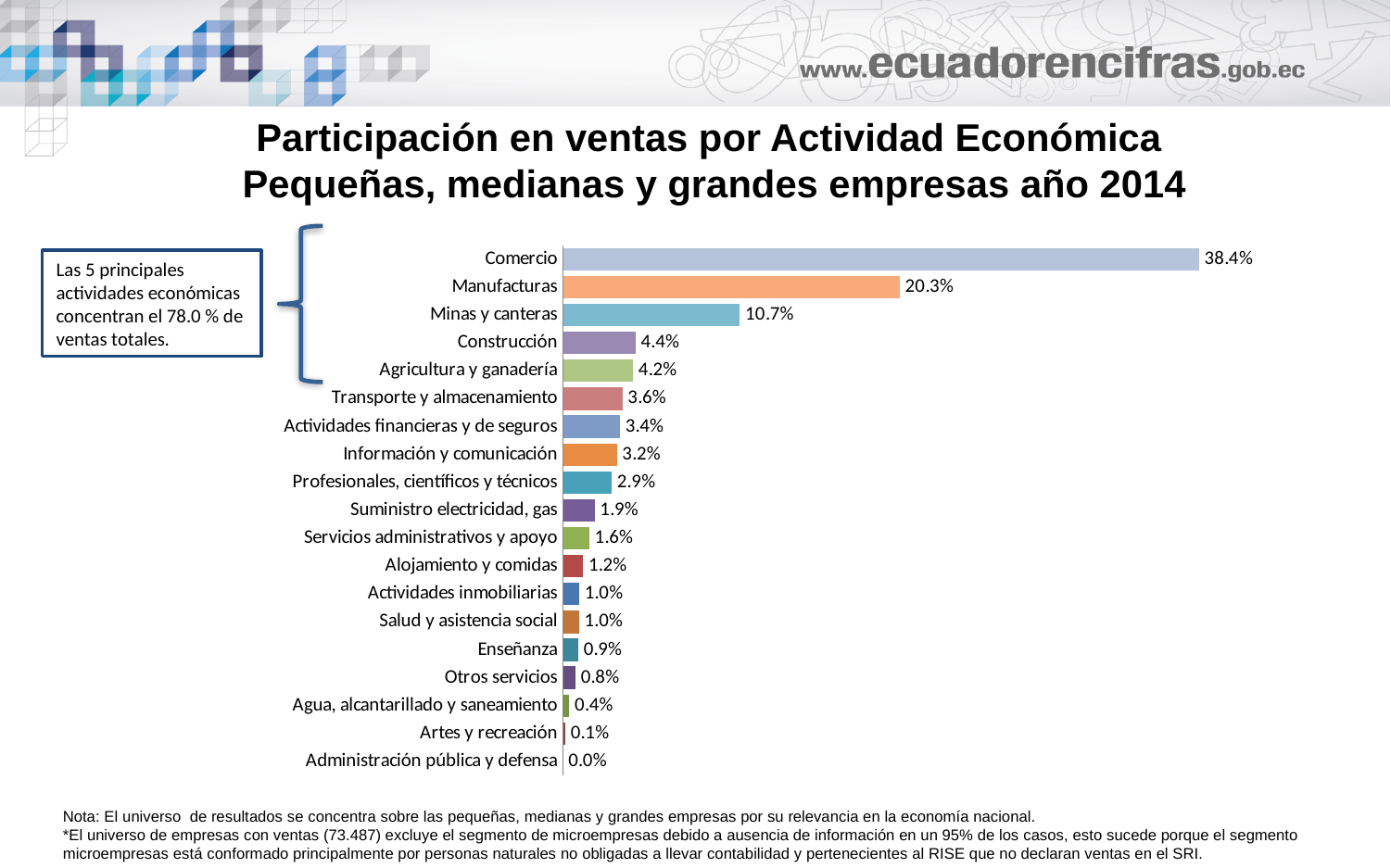

# Participación en ventas por Actividad Económica Pequeñas, medianas y grandes empresas año 2014

### Chart

| Category |  |
|---|---|
| Administración pública y defensa | 1.7350654052867714e-05 |
| Artes y recreación | 0.0013864691372179486 |
| Agua, alcantarillado y saneamiento | 0.003805407886624578 |
| Otros servicios | 0.007584689508398309 |
| Enseñanza | 0.009203778713420797 |
| Salud y asistencia social | 0.009637698495245666 |
| Actividades inmobiliarias | 0.009718171602265884 |
| Alojamiento y comidas | 0.012099841195790878 |
| Servicios administrativos y apoyo | 0.015752382691745396 |
| Suministro electricidad, gas | 0.019120819221828435 |
| Profesionales, científicos y técnicos | 0.029350403745827883 |
| Información y comunicación | 0.03249468203728855 |
| Actividades financieras y de seguros | 0.03434572250123487 |
| Transporte y almacenamiento | 0.03586211544573372 |
| Agricultura y ganadería | 0.042297453854981376 |
| Construcción | 0.043734711818916486 |
| Minas y canteras | 0.10676040622529767 |
| Manufacturas | 0.20313488736040358 |
| Comercio | 0.3836930079037269 |
Las 5 principales actividades económicas concentran el 78.0 % de ventas totales.
Nota: El universo  de resultados se concentra sobre las pequeñas, medianas y grandes empresas por su relevancia en la economía nacional.
*El universo de empresas con ventas (73.487) excluye el segmento de microempresas debido a ausencia de información en un 95% de los casos, esto sucede porque el segmento microempresas está conformado principalmente por personas naturales no obligadas a llevar contabilidad y pertenecientes al RISE que no declaran ventas en el SRI.